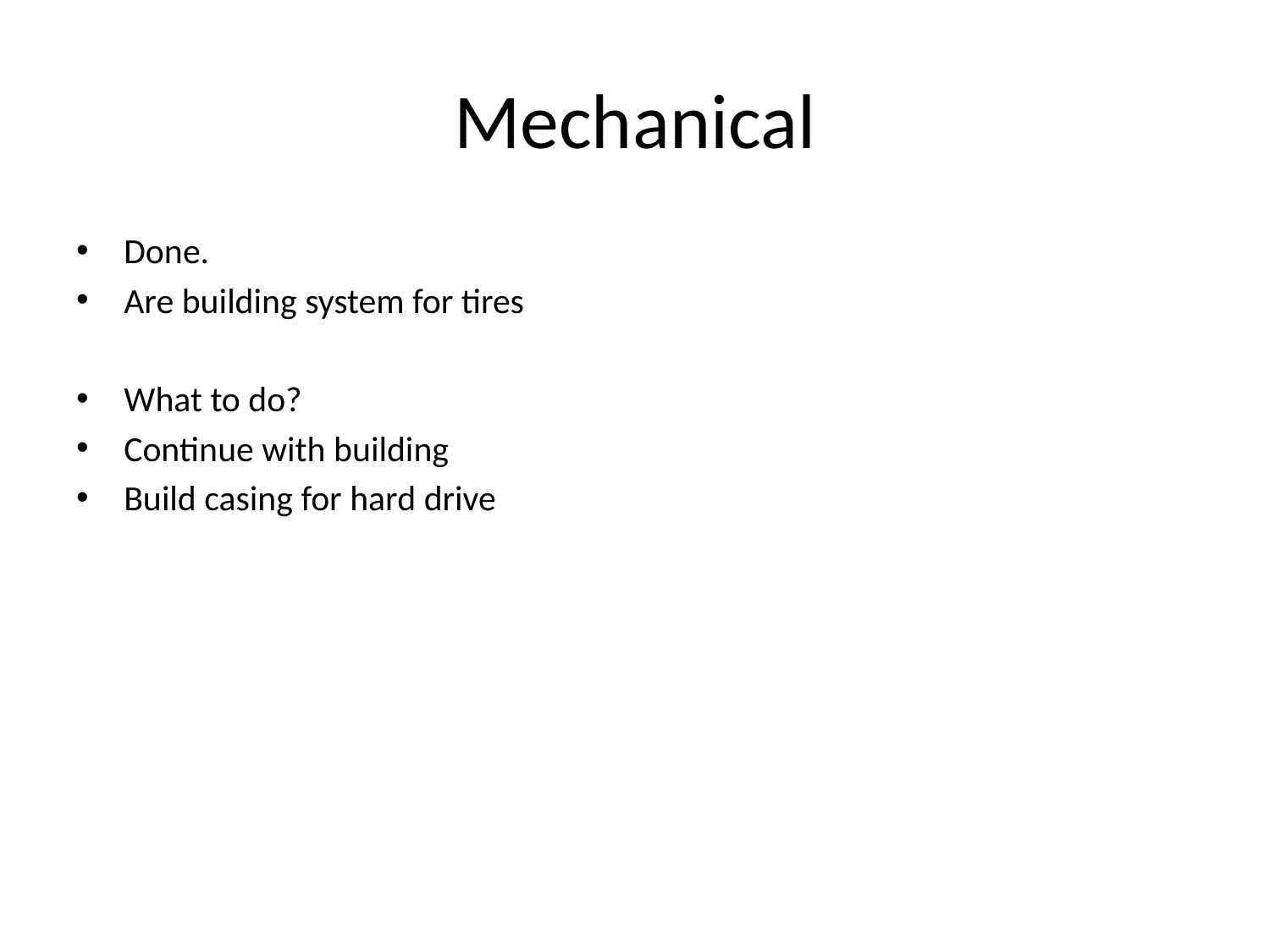

# Mechanical
Done.
Are building system for tires

What to do?
Continue with building
Build casing for hard drive